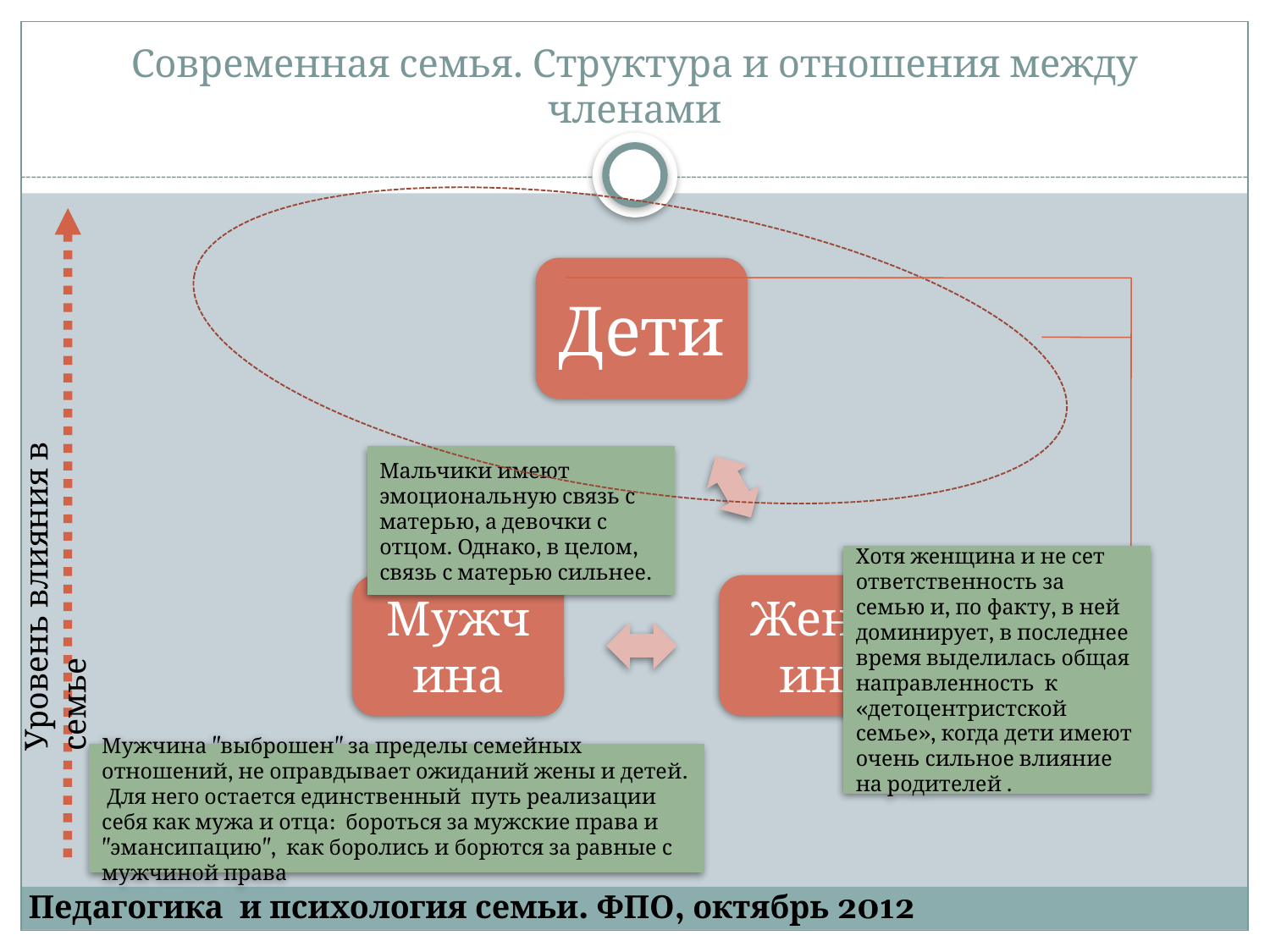

# Современная семья. Структура и отношения между членами

Дети
Женщина
Мужчина
Уровень влияния в семье
Мальчики имеют эмоциональную связь с матерью, а девочки с отцом. Однако, в целом, связь с матерью сильнее.
Хотя женщина и не сет ответственность за семью и, по факту, в ней доминирует, в последнее время выделилась общая направленность  к «детоцентристской семье», когда дети имеют очень сильное влияние на родителей .
Мужчина "выброшен" за пределы семейных отношений, не оправдывает ожиданий жены и детей.  Для него остается единственный  путь реализации себя как мужа и отца:  бороться за мужские права и "эмансипацию",  как боролись и борются за равные с мужчиной права
Педагогика  и психология семьи. ФПО, октябрь 2012